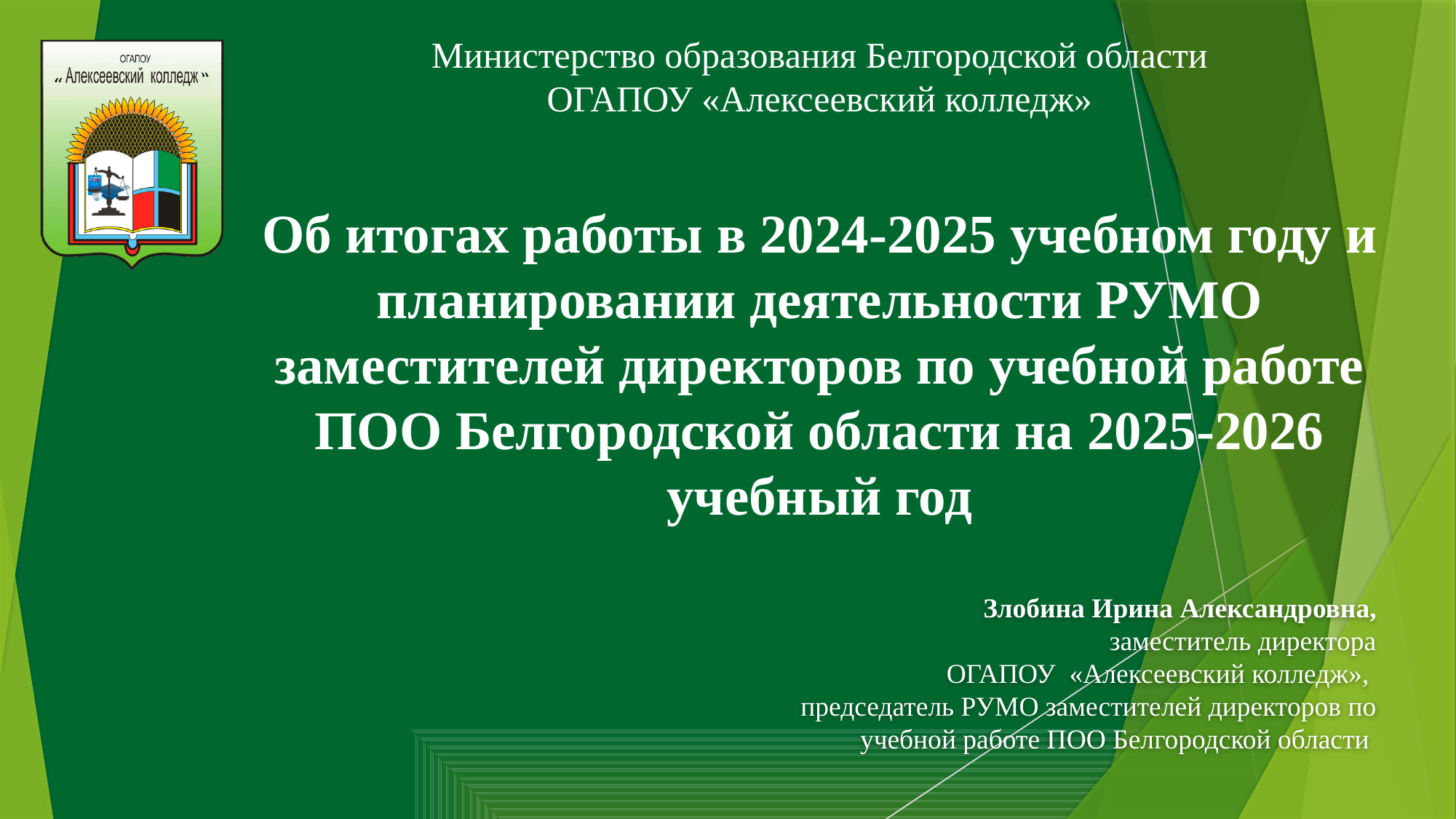

Министерство образования Белгородской области
ОГАПОУ «Алексеевский колледж»
# Об итогах работы в 2024-2025 учебном году и планировании деятельности РУМО заместителей директоров по учебной работе ПОО Белгородской области на 2025-2026 учебный год
Злобина Ирина Александровна,
заместитель директора
ОГАПОУ  «Алексеевский колледж»,
председатель РУМО заместителей директоров по учебной работе ПОО Белгородской области